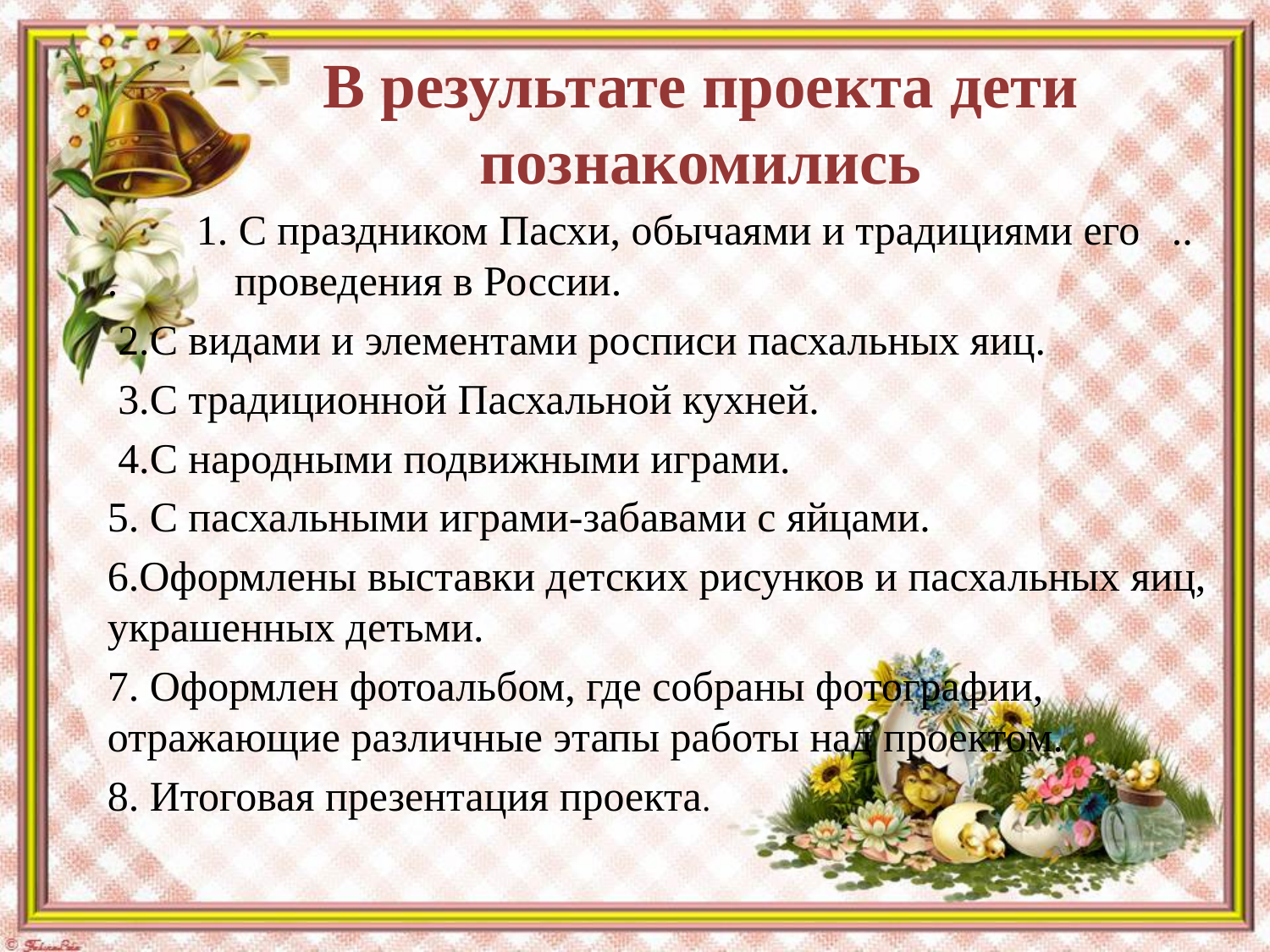

# В результате проекта дети познакомились
          1. С праздником Пасхи, обычаями и традициями его   ..    .           проведения в России.
 2.С видами и элементами росписи пасхальных яиц.
 3.С традиционной Пасхальной кухней.
 4.С народными подвижными играми.
5. С пасхальными играми-забавами с яйцами.
6.Оформлены выставки детских рисунков и пасхальных яиц, украшенных детьми.
7. Оформлен фотоальбом, где собраны фотографии, отражающие различные этапы работы над проектом.
8. Итоговая презентация проекта.